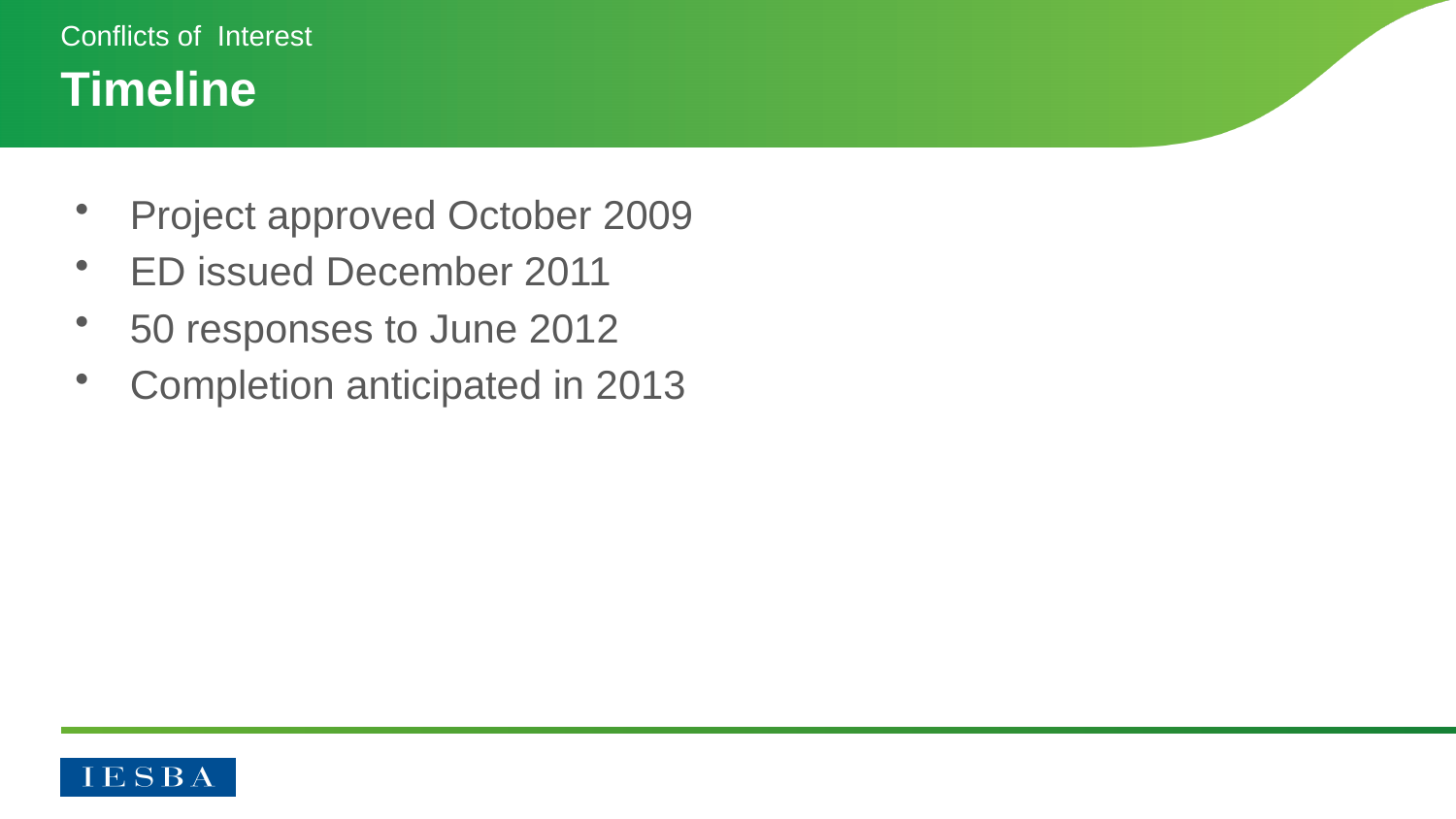

Conflicts of  Interest

# Timeline
Project approved October 2009
ED issued December 2011
50 responses to June 2012
Completion anticipated in 2013